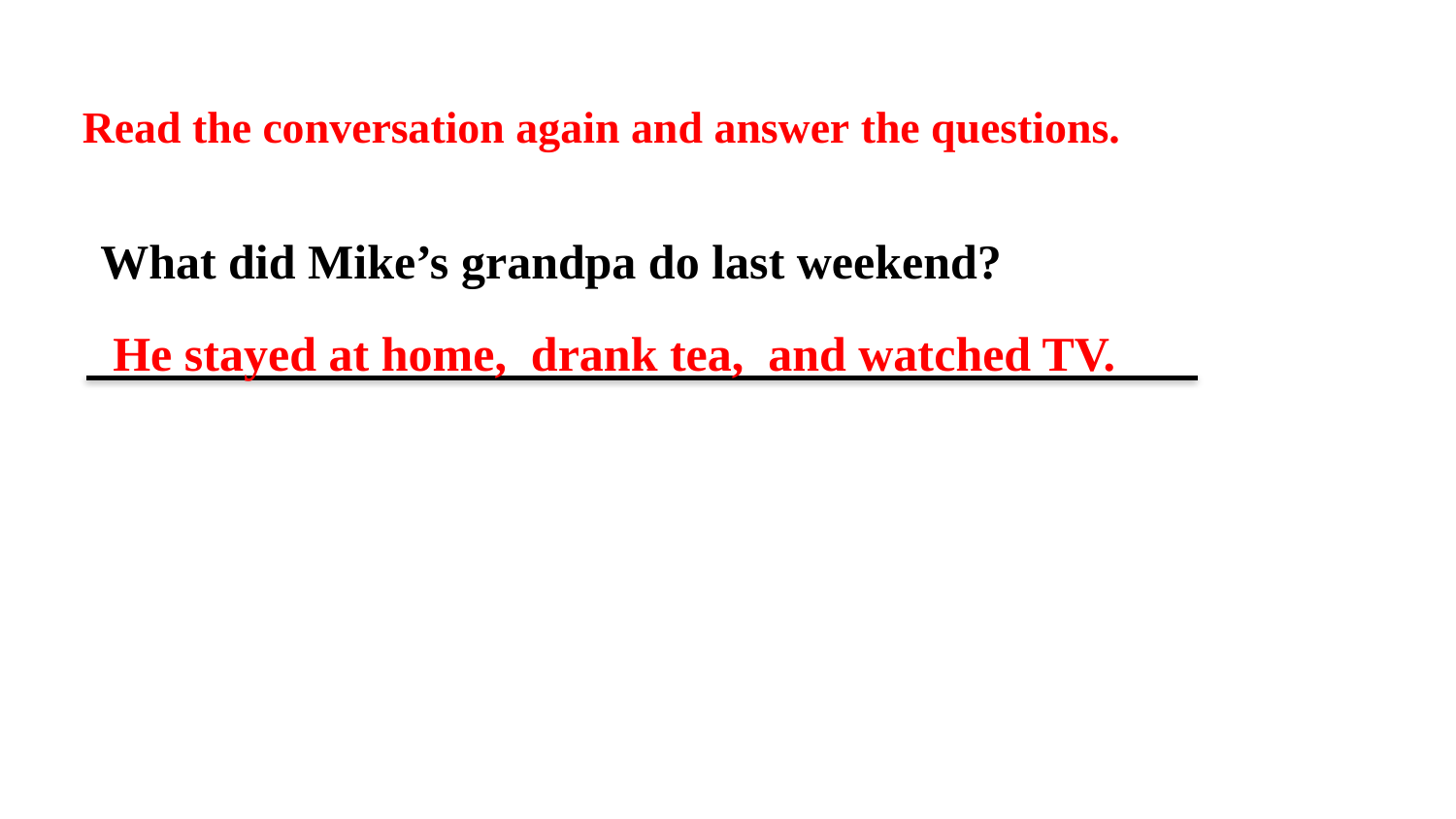

Read the conversation again and answer the questions.
What did Mike’s grandpa do last weekend?

He stayed at home,  drank tea,  and watched TV.